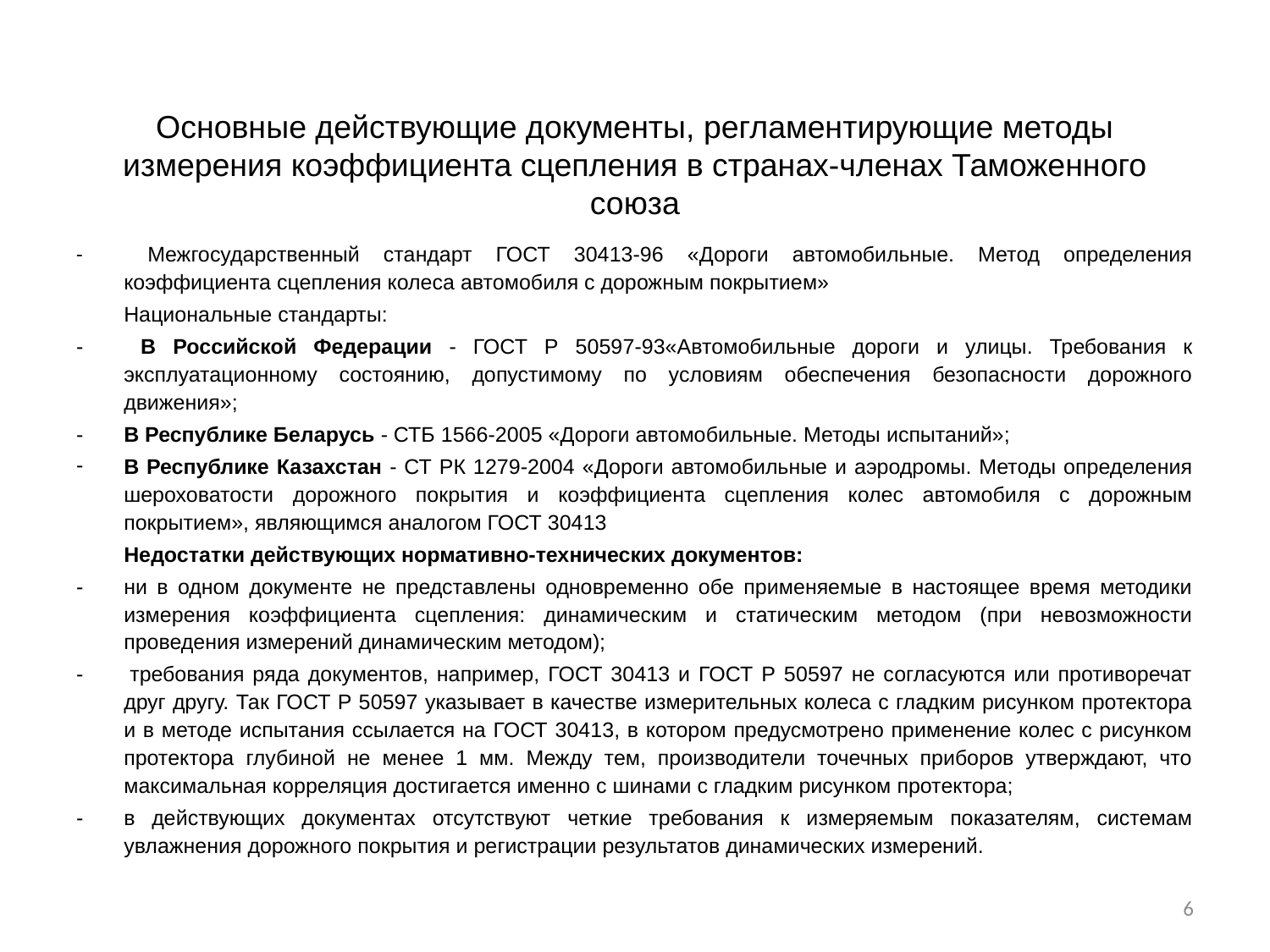

# Основные действующие документы, регламентирующие методы измерения коэффициента сцепления в странах-членах Таможенного союза
-	 Межгосударственный стандарт ГОСТ 30413-96 «Дороги автомобильные. Метод определения коэффициента сцепления колеса автомобиля с дорожным покрытием»
	Национальные стандарты:
-	 В Российской Федерации - ГОСТ Р 50597-93«Автомобильные дороги и улицы. Требования к эксплуатационному состоянию, допустимому по условиям обеспечения безопасности дорожного движения»;
-	В Республике Беларусь - СТБ 1566-2005 «Дороги автомобильные. Методы испытаний»;
В Республике Казахстан - СТ РК 1279-2004 «Дороги автомобильные и аэродромы. Методы определения шероховатости дорожного покрытия и коэффициента сцепления колес автомобиля с дорожным покрытием», являющимся аналогом ГОСТ 30413
	Недостатки действующих нормативно-технических документов:
- 	ни в одном документе не представлены одновременно обе применяемые в настоящее время методики измерения коэффициента сцепления: динамическим и статическим методом (при невозможности проведения измерений динамическим методом);
-	 требования ряда документов, например, ГОСТ 30413 и ГОСТ Р 50597 не согласуются или противоречат друг другу. Так ГОСТ Р 50597 указывает в качестве измерительных колеса с гладким рисунком протектора и в методе испытания ссылается на ГОСТ 30413, в котором предусмотрено применение колес с рисунком протектора глубиной не менее 1 мм. Между тем, производители точечных приборов утверждают, что максимальная корреляция достигается именно с шинами с гладким рисунком протектора;
- 	в действующих документах отсутствуют четкие требования к измеряемым показателям, системам увлажнения дорожного покрытия и регистрации результатов динамических измерений.

6